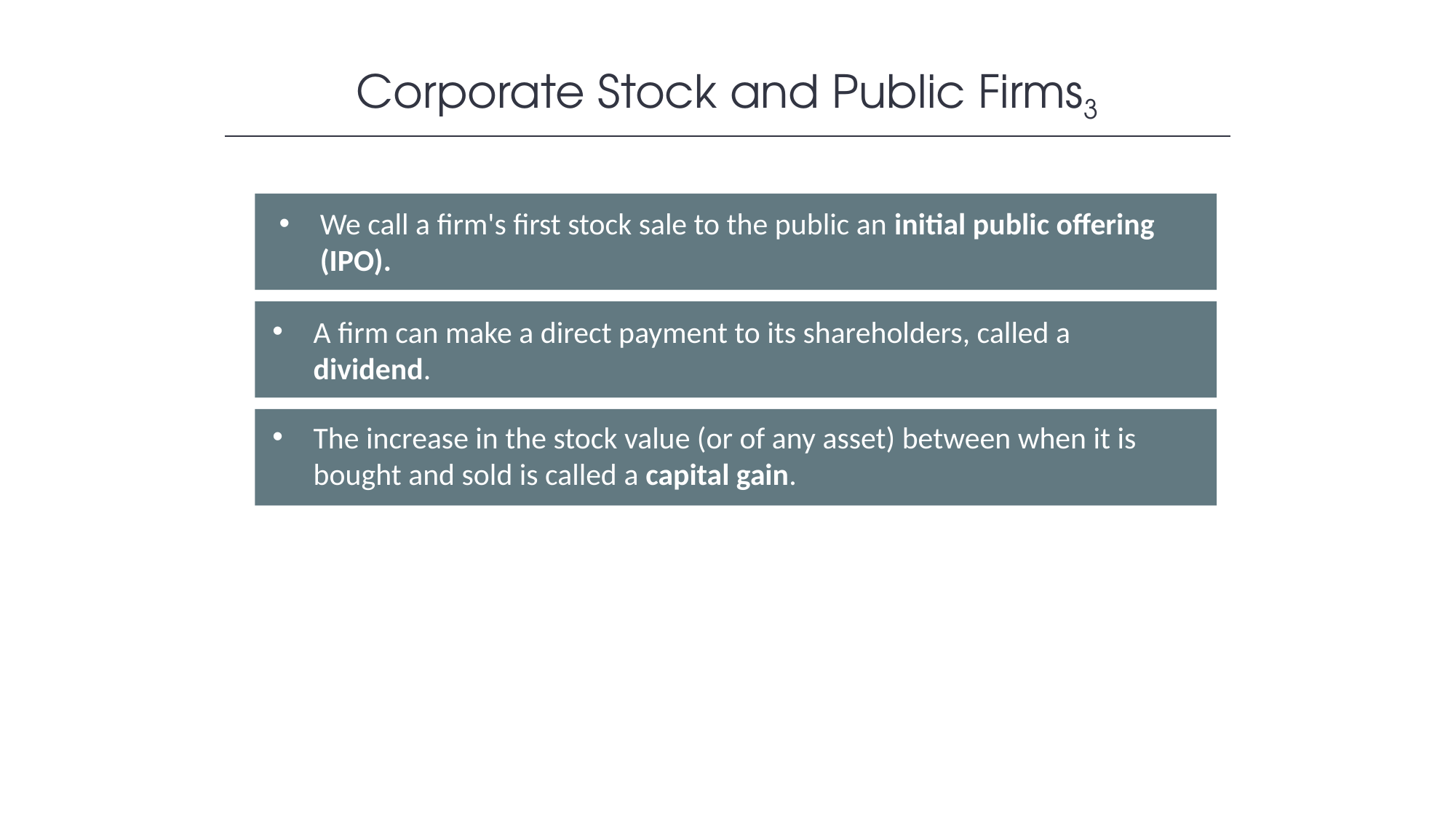

Corporate Stock and Public Firms3

We call a firm's first stock sale to the public an initial public offering (IPO).

A firm can make a direct payment to its shareholders, called a dividend.

The increase in the stock value (or of any asset) between when it is bought and sold is called a capital gain.